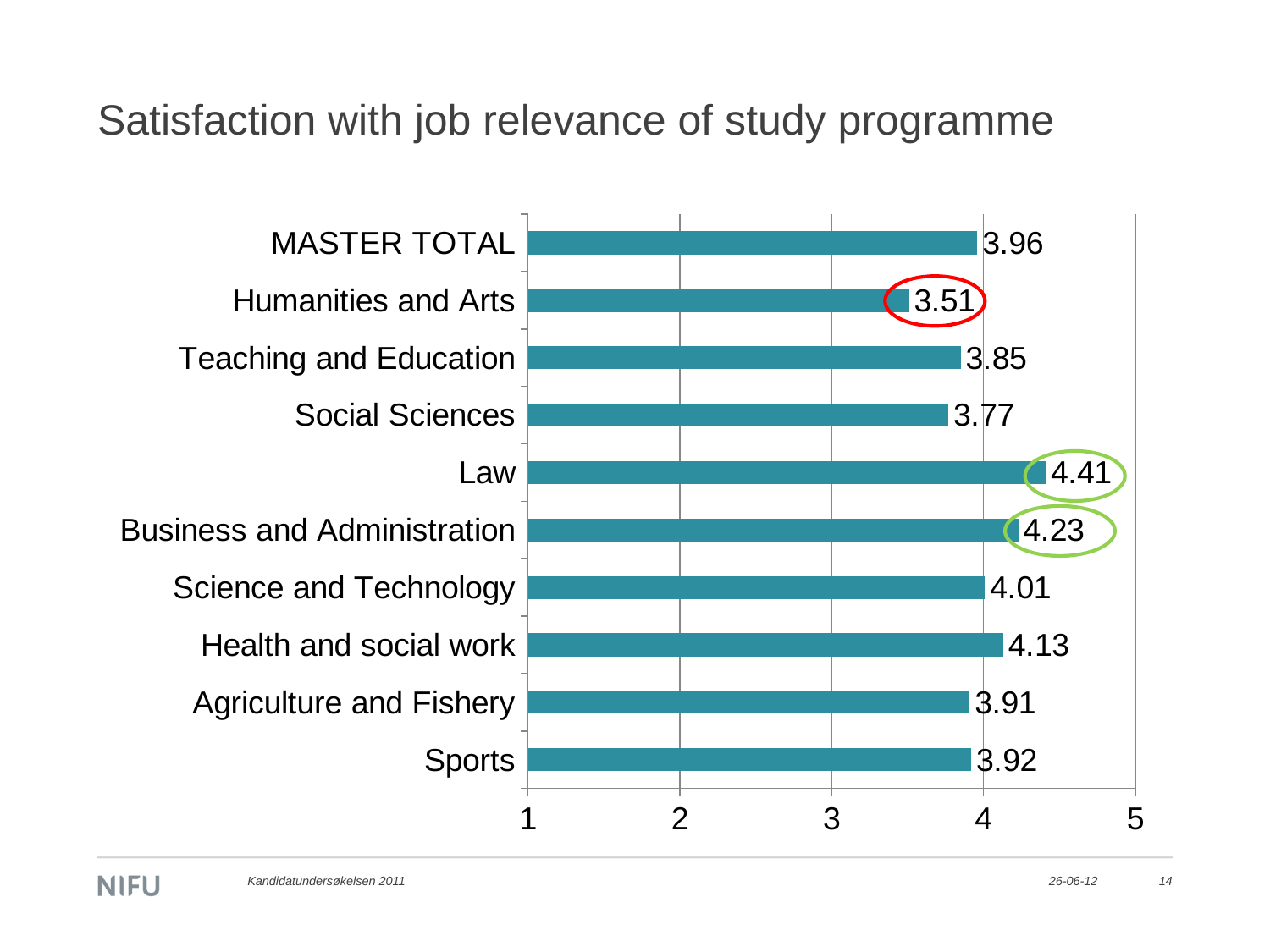

# Satisfaction with job relevance of study programme

### Chart

| Category | Serie 1 |
|---|---|
| Sports | 3.92 |
| Agriculture and Fishery | 3.9099999999999997 |
| Health and social work | 4.13 |
| Science and Technology | 4.01 |
| Business and Administration | 4.23 |
| Law | 4.41 |
| Social Sciences | 3.77 |
| Teaching and Education | 3.8499999999999996 |
| Humanities and Arts | 3.51 |
| MASTER TOTAL | 3.96 |

Kandidatundersøkelsen 2011
26-06-12
14